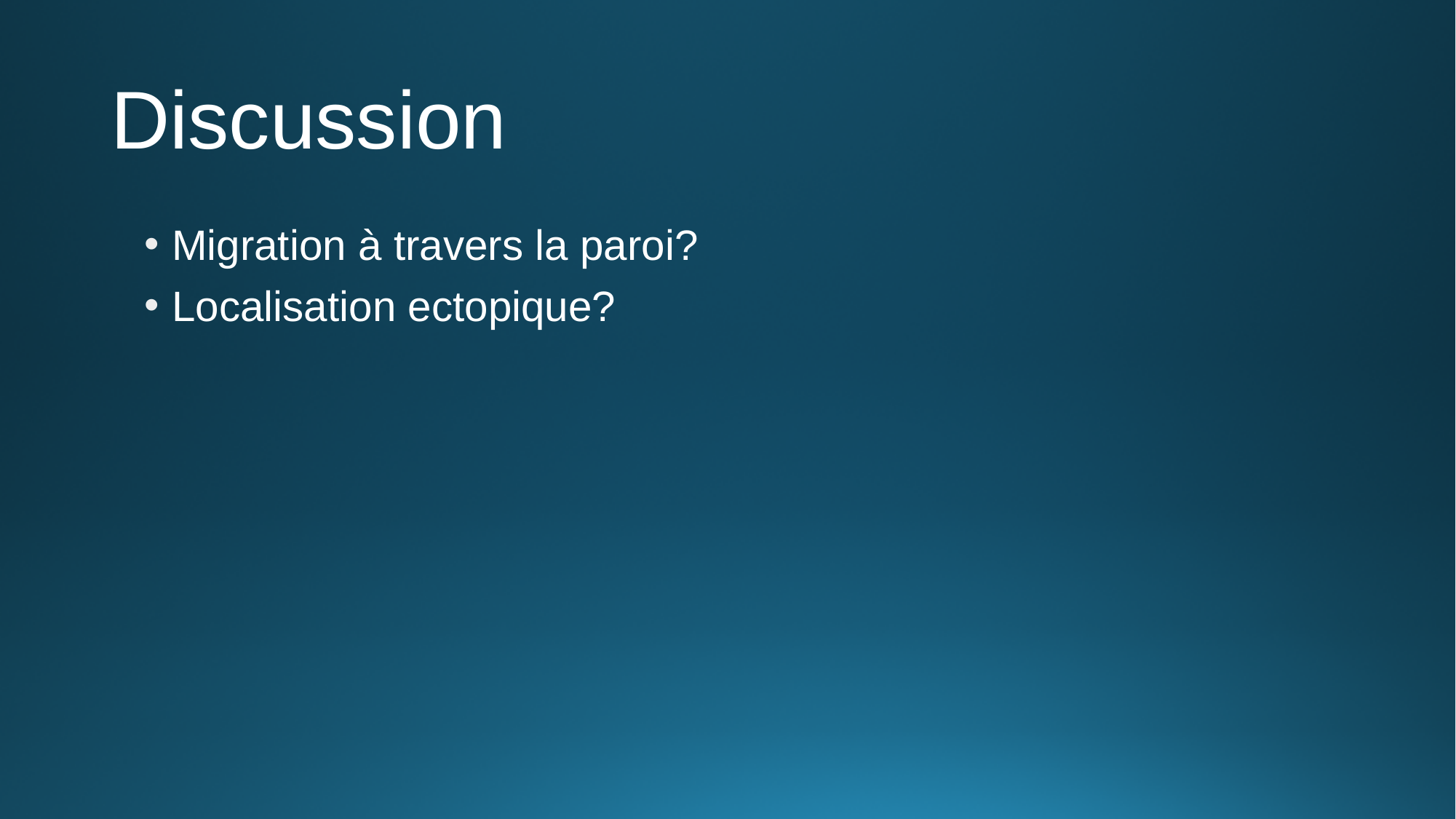

# Discussion
Migration à travers la paroi?
Localisation ectopique?